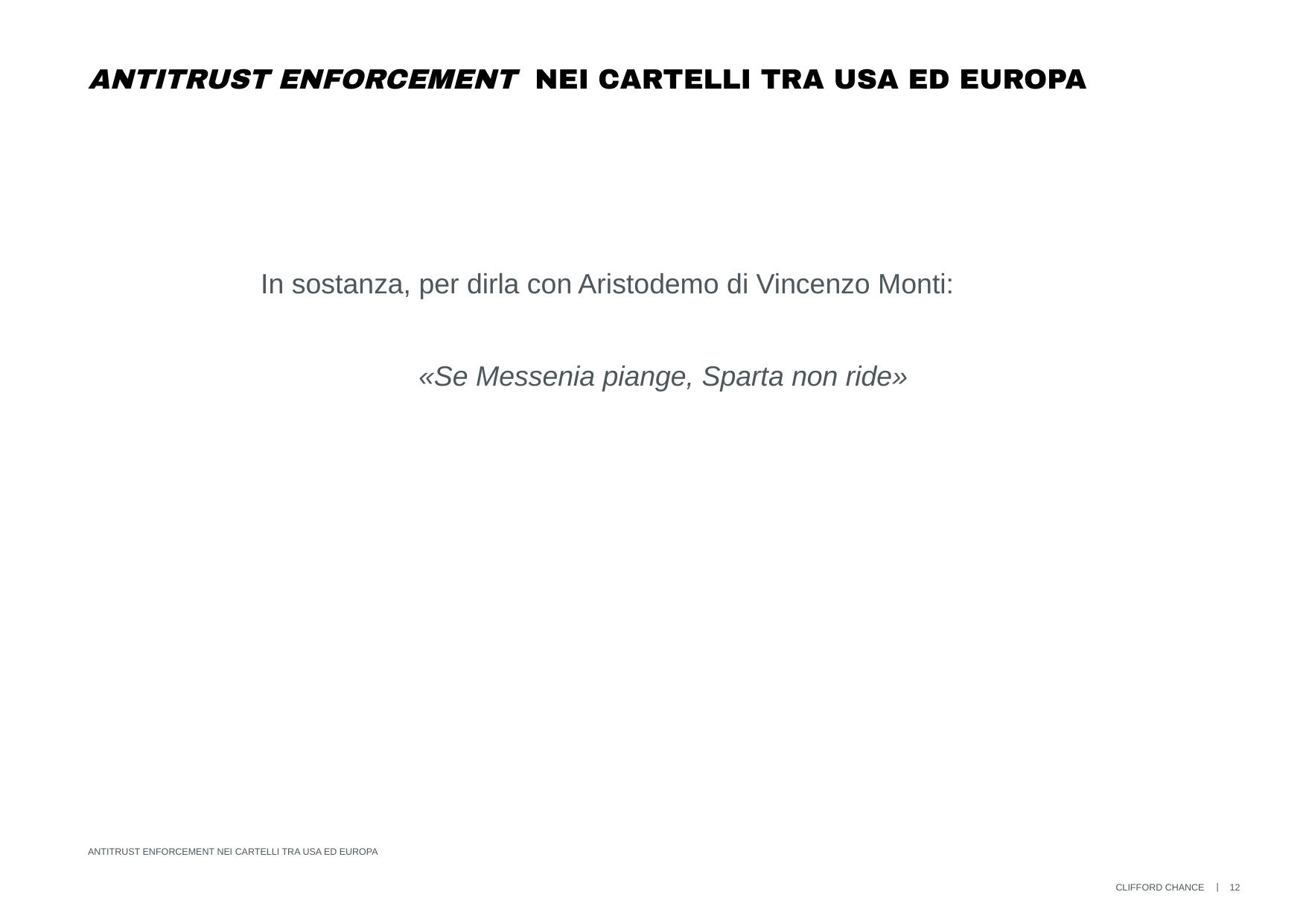

# Antitrust Enforcement  nei cartelli tra usa ed Europa

	In sostanza, per dirla con Aristodemo di Vincenzo Monti:

		«Se Messenia piange, Sparta non ride»

ANTITRUST ENFORCEMENT NEI CARTELLI TRA USA ED EUROPA

12